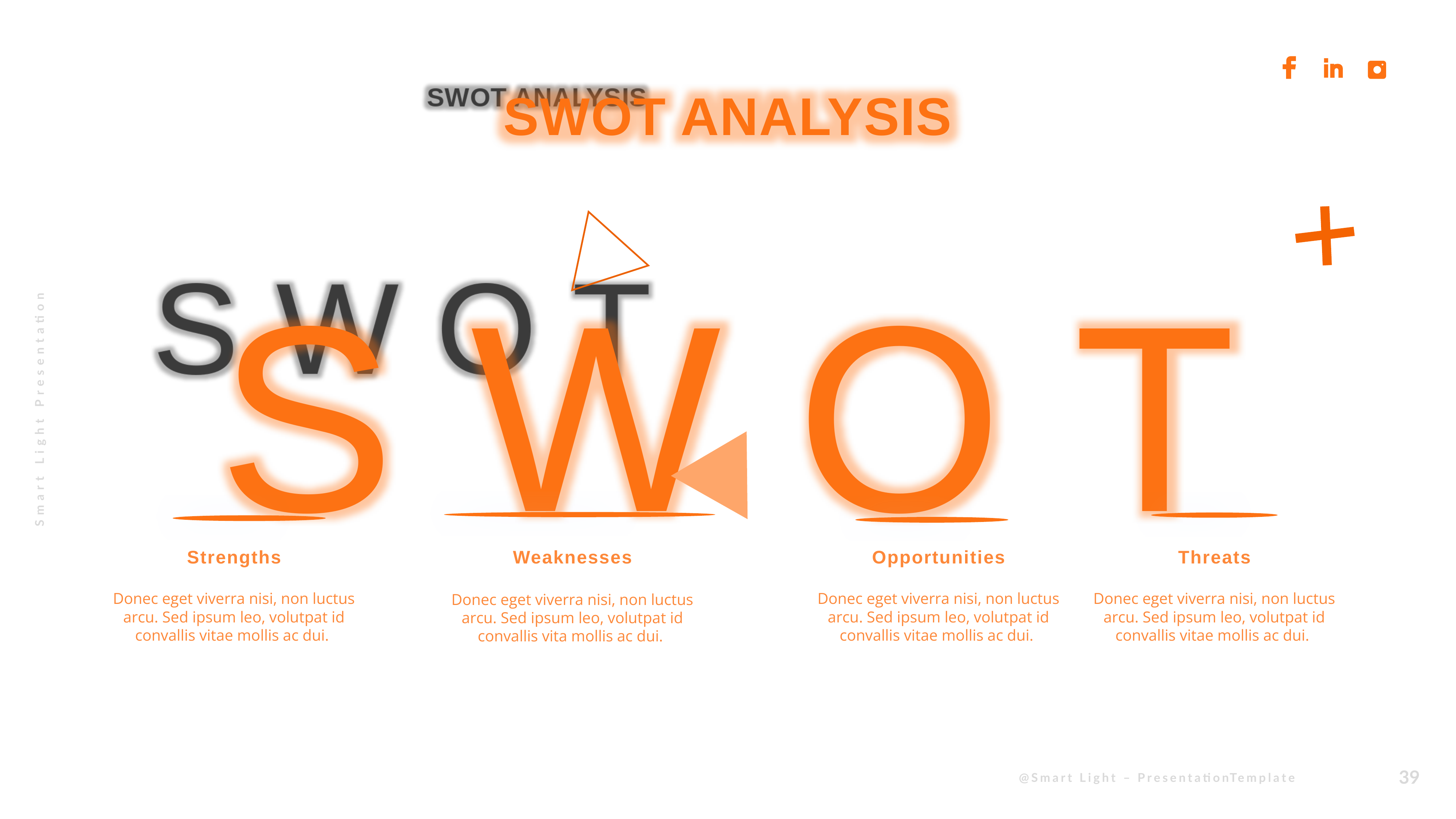

SWOT ANALYSIS

S W O T

Strengths

Donec eget viverra nisi, non luctus arcu. Sed ipsum leo, volutpat id convallis vitae mollis ac dui.
Weaknesses

Donec eget viverra nisi, non luctus arcu. Sed ipsum leo, volutpat id convallis vita mollis ac dui.
Opportunities

Donec eget viverra nisi, non luctus arcu. Sed ipsum leo, volutpat id convallis vitae mollis ac dui.
Threats

Donec eget viverra nisi, non luctus arcu. Sed ipsum leo, volutpat id convallis vitae mollis ac dui.